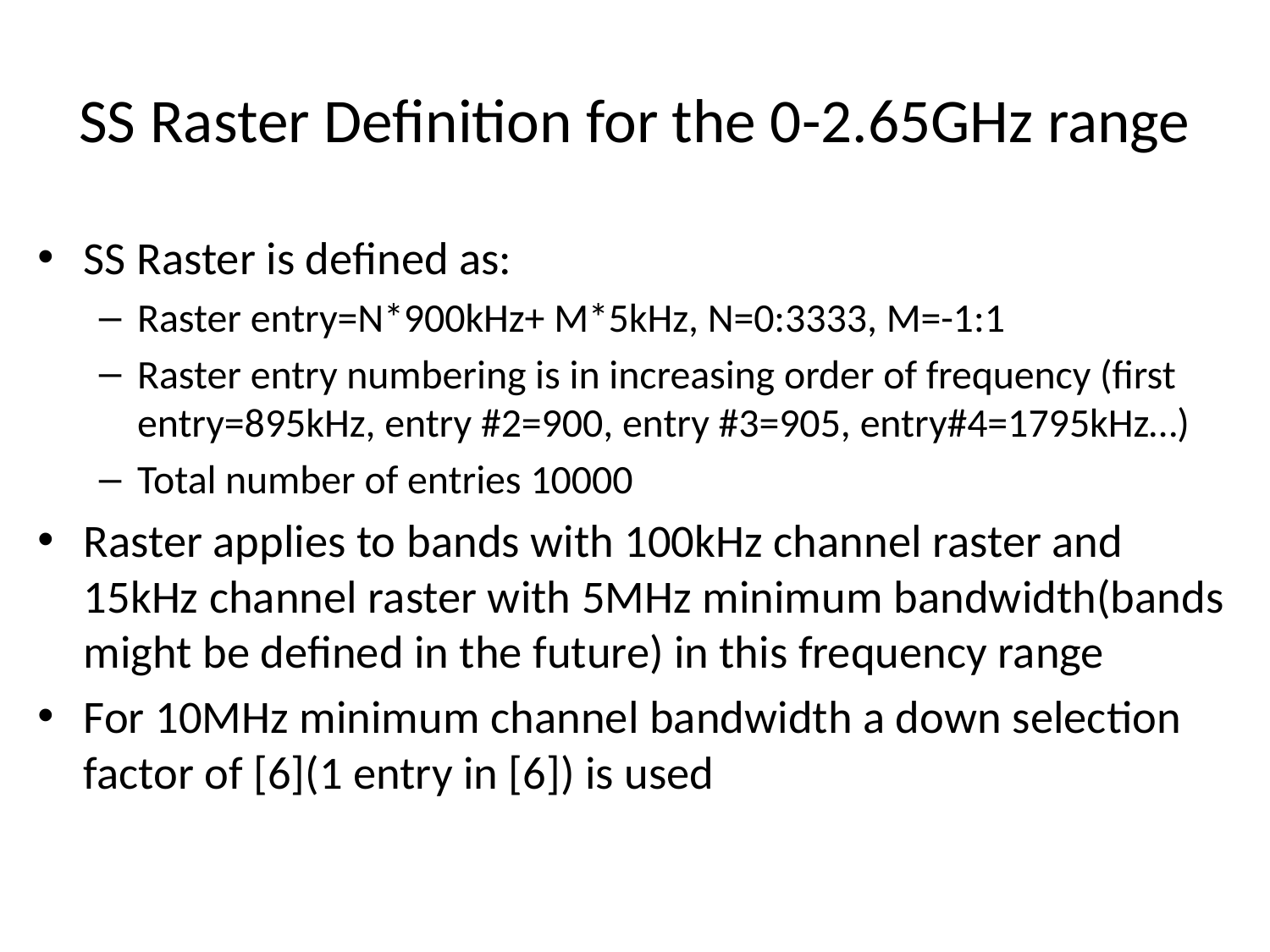

# SS Raster Definition for the 0-2.65GHz range
SS Raster is defined as:
Raster entry=N*900kHz+ M*5kHz, N=0:3333, M=-1:1
Raster entry numbering is in increasing order of frequency (first entry=895kHz, entry #2=900, entry #3=905, entry#4=1795kHz…)
Total number of entries 10000
Raster applies to bands with 100kHz channel raster and 15kHz channel raster with 5MHz minimum bandwidth(bands might be defined in the future) in this frequency range
For 10MHz minimum channel bandwidth a down selection factor of [6](1 entry in [6]) is used